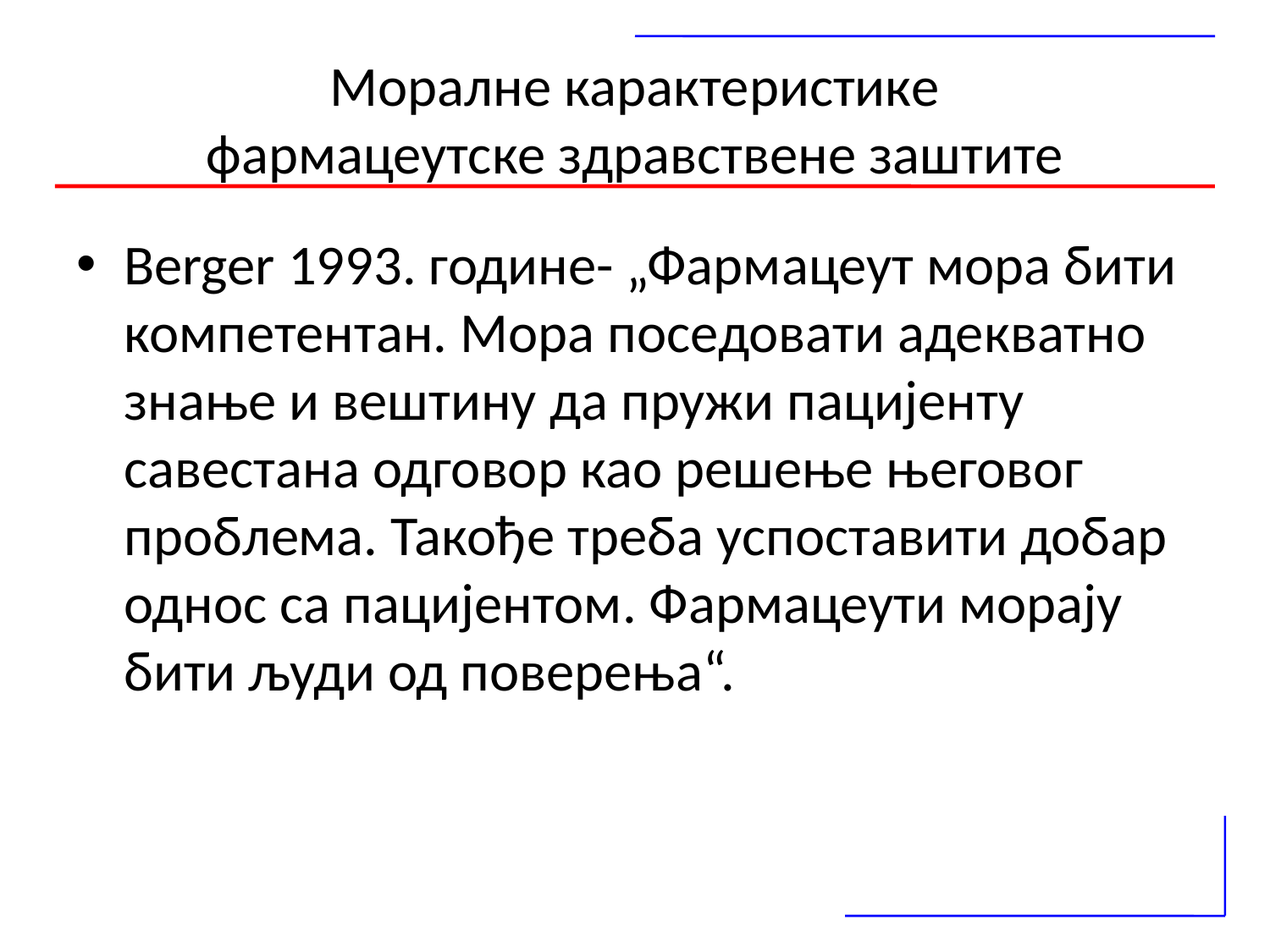

# Моралне карактеристике фармацеутске здравствене заштите
Berger 1993. године- „Фармацеут мора бити компетентан. Мора поседовати адекватно знање и вештину да пружи пацијенту савестана одговор као решење његовог проблема. Такође треба успоставити добар однос са пацијентом. Фармацеути морају бити људи од поверења“.